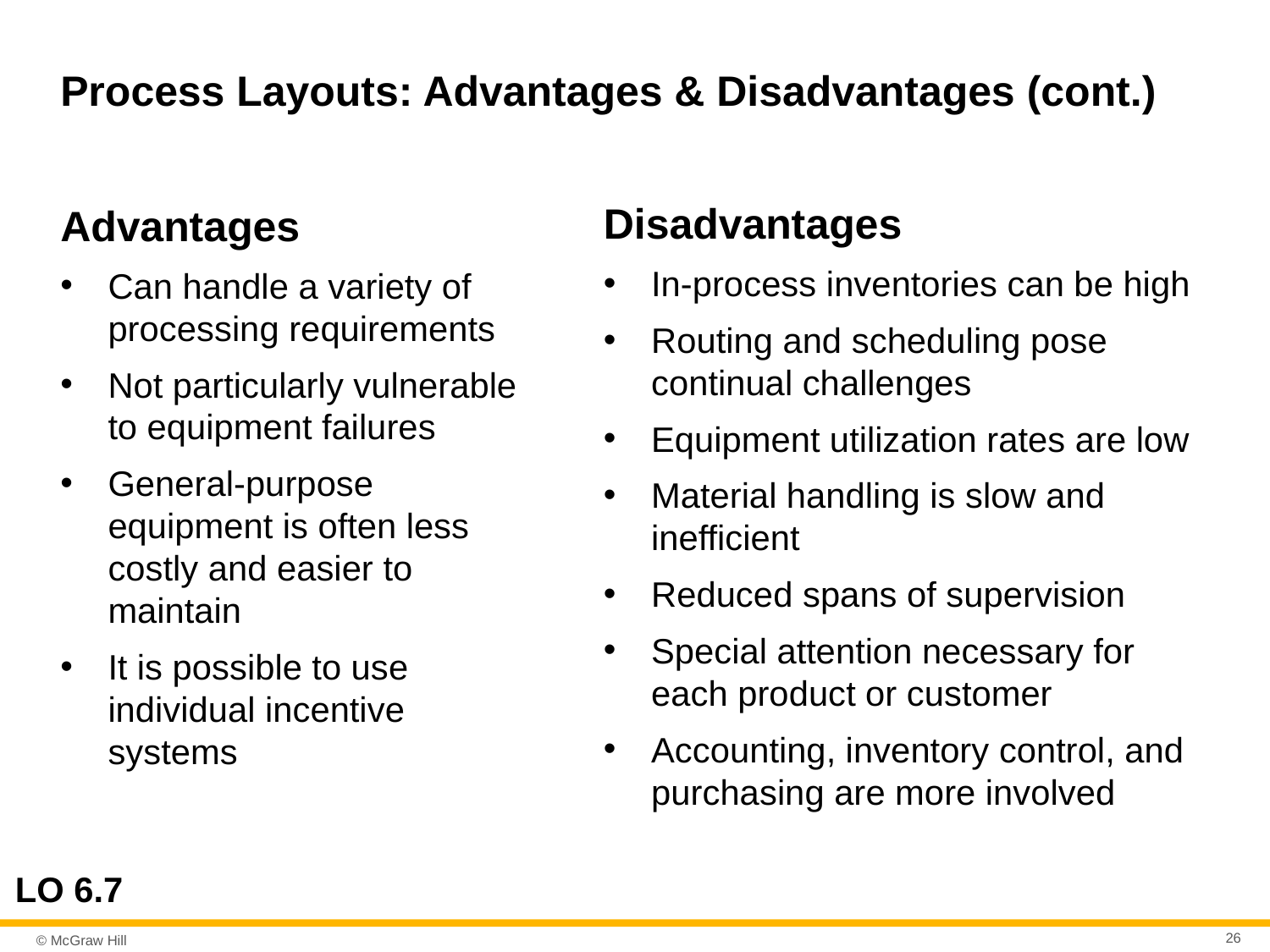

# Process Layouts: Advantages & Disadvantages (cont.)
Disadvantages
In-process inventories can be high
Routing and scheduling pose continual challenges
Equipment utilization rates are low
Material handling is slow and inefficient
Reduced spans of supervision
Special attention necessary for each product or customer
Accounting, inventory control, and purchasing are more involved
Advantages
Can handle a variety of processing requirements
Not particularly vulnerable to equipment failures
General-purpose equipment is often less costly and easier to maintain
It is possible to use individual incentive systems
LO 6.7